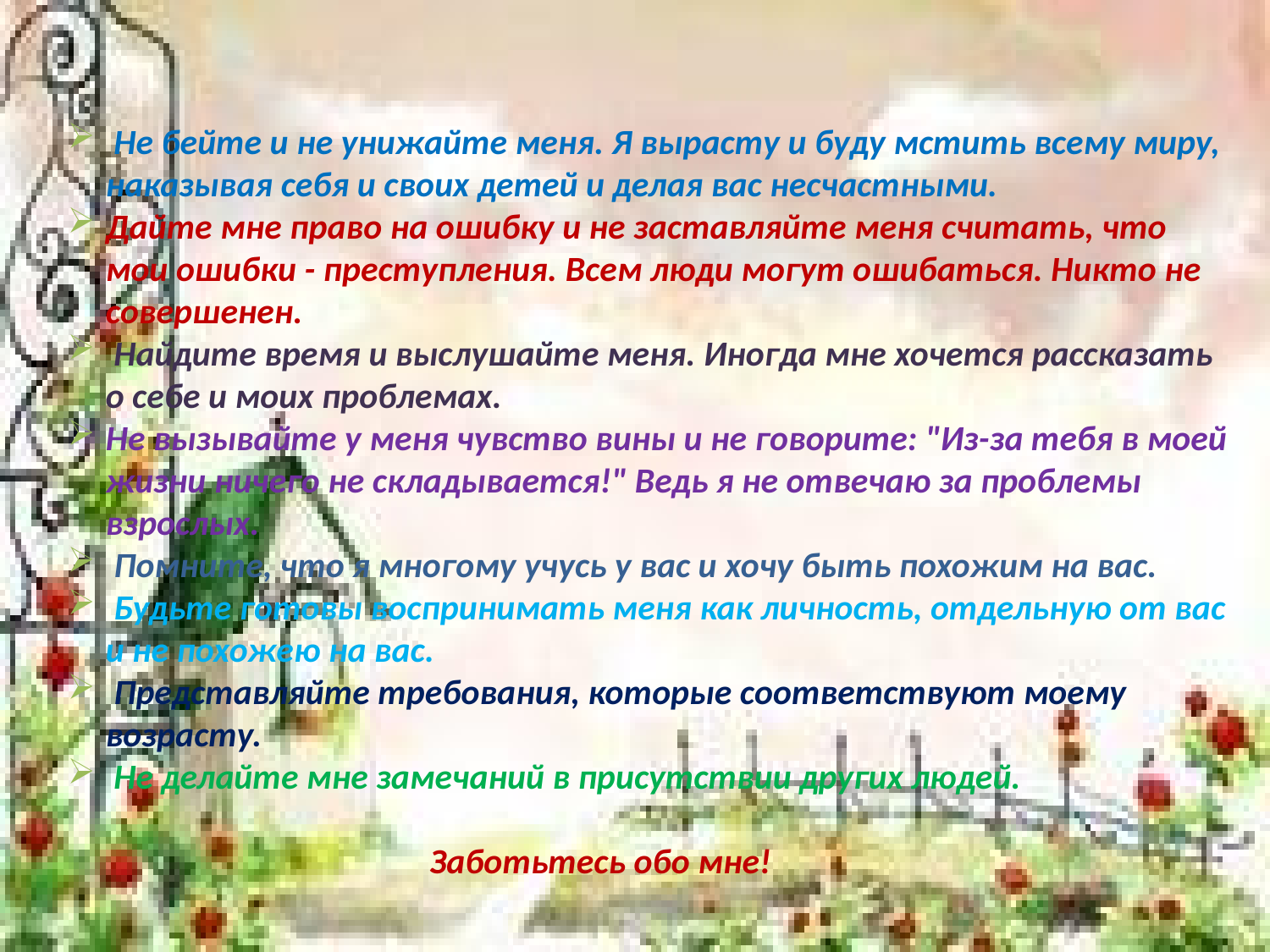

Не бейте и не унижайте меня. Я вырасту и буду мстить всему миру, наказывая себя и своих детей и делая вас несчастными.
Дайте мне право на ошибку и не заставляйте меня считать, что мои ошибки - преступления. Всем люди могут ошибаться. Никто не совершенен.
 Найдите время и выслушайте меня. Иногда мне хочется рассказать о себе и моих проблемах.
Не вызывайте у меня чувство вины и не говорите: "Из-за тебя в моей жизни ничего не складывается!" Ведь я не отвечаю за проблемы взрослых.
 Помните, что я многому учусь у вас и хочу быть похожим на вас.
 Будьте готовы воспринимать меня как личность, отдельную от вас и не похожею на вас.
 Представляйте требования, которые соответствуют моему возрасту.
 Не делайте мне замечаний в присутствии других людей.

                                             Заботьтесь обо мне!